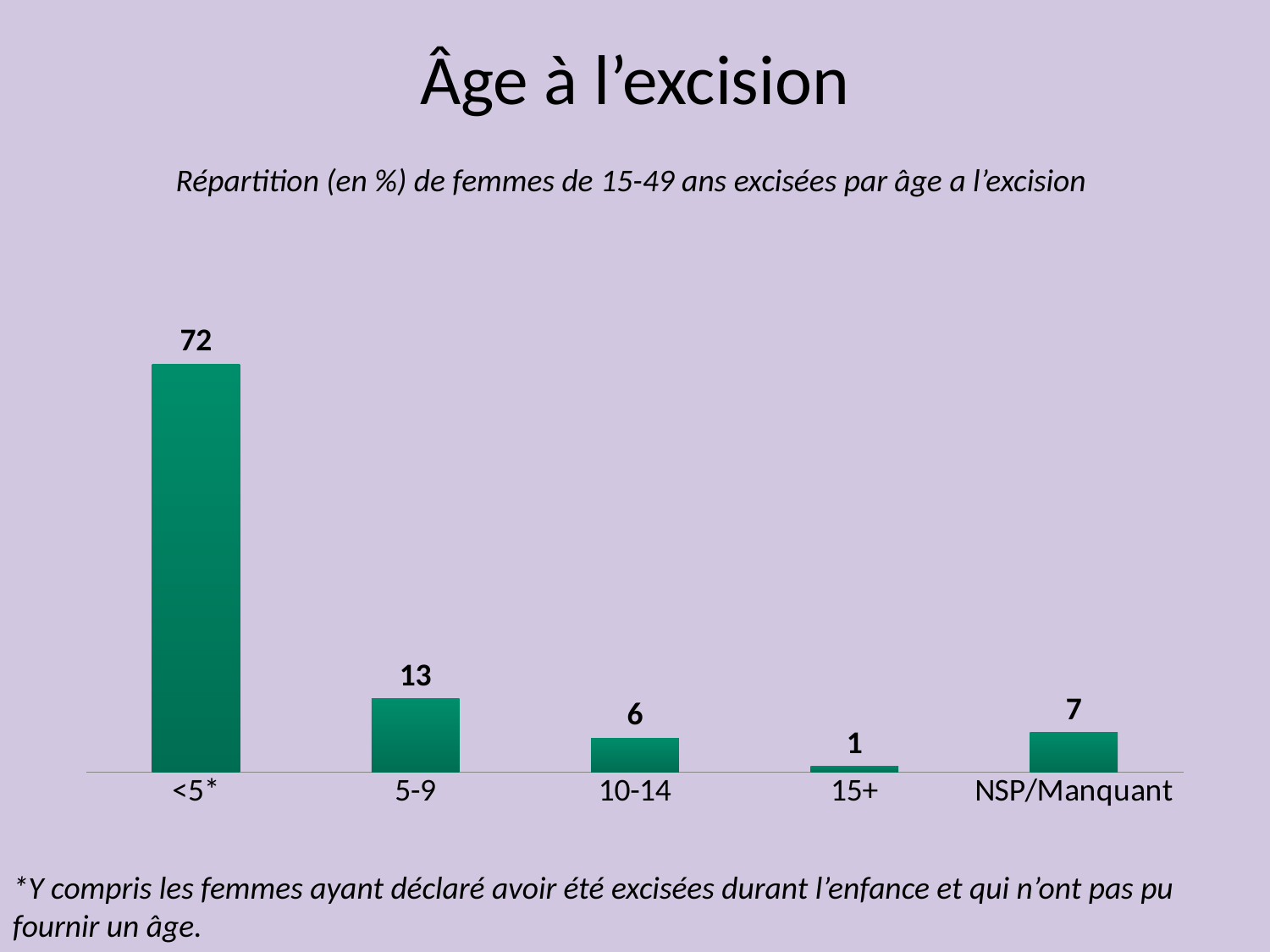

# Âge à l’excision
Répartition (en %) de femmes de 15-49 ans excisées par âge a l’excision

### Chart

| Category | Series 1 |
|---|---|
| <5* | 72.0 |
| 5-9 | 13.0 |
| 10-14 | 6.0 |
| 15+ | 1.0 |
| NSP/Manquant | 7.0 |
*Y compris les femmes ayant déclaré avoir été excisées durant l’enfance et qui n’ont pas pu fournir un âge.